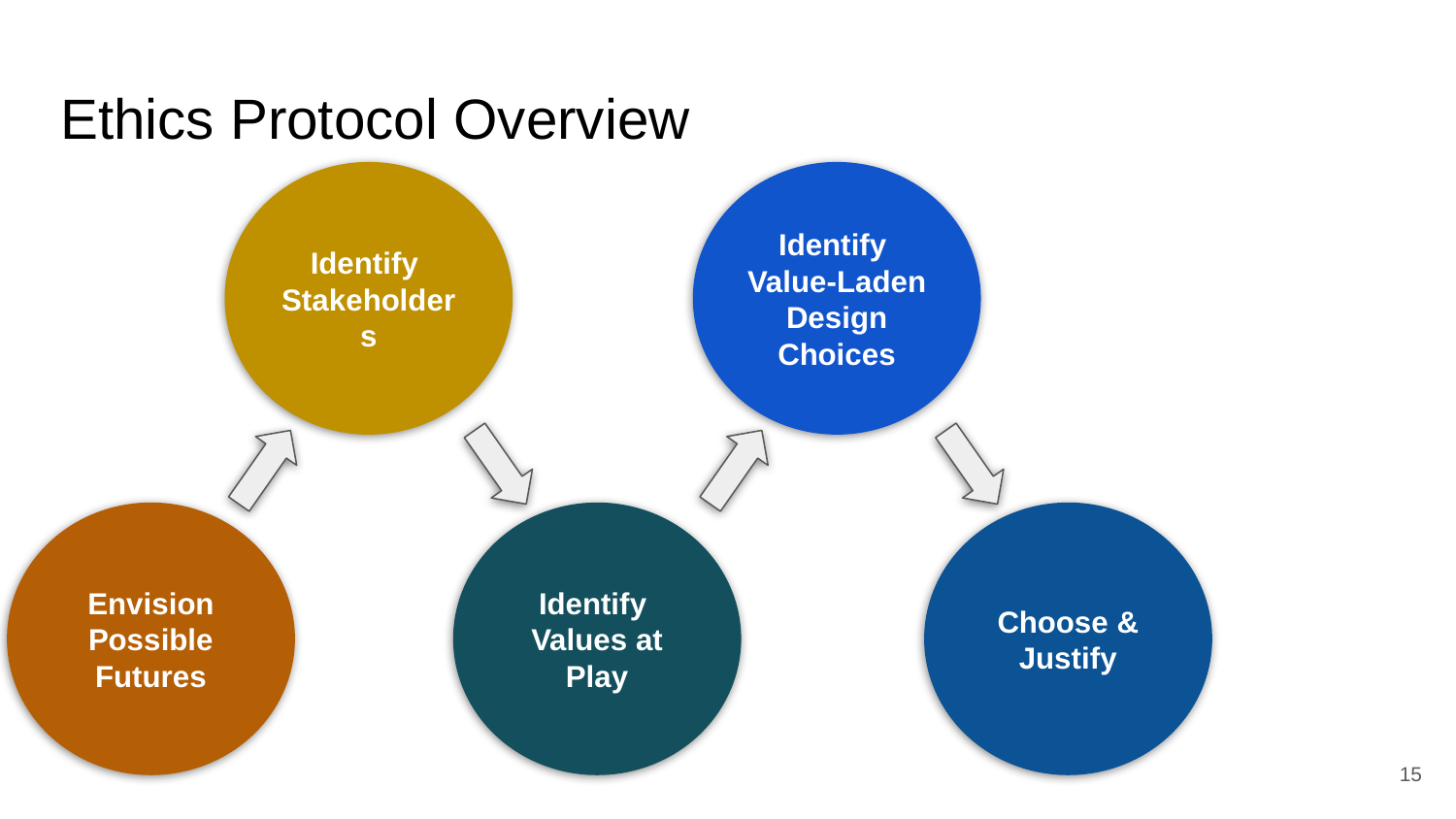

# Ethics Protocol Overview
Identify
Stakeholders
Identify
Value-Laden Design Choices

Envision Possible Futures
Identify
Values at Play
Choose & Justify
15